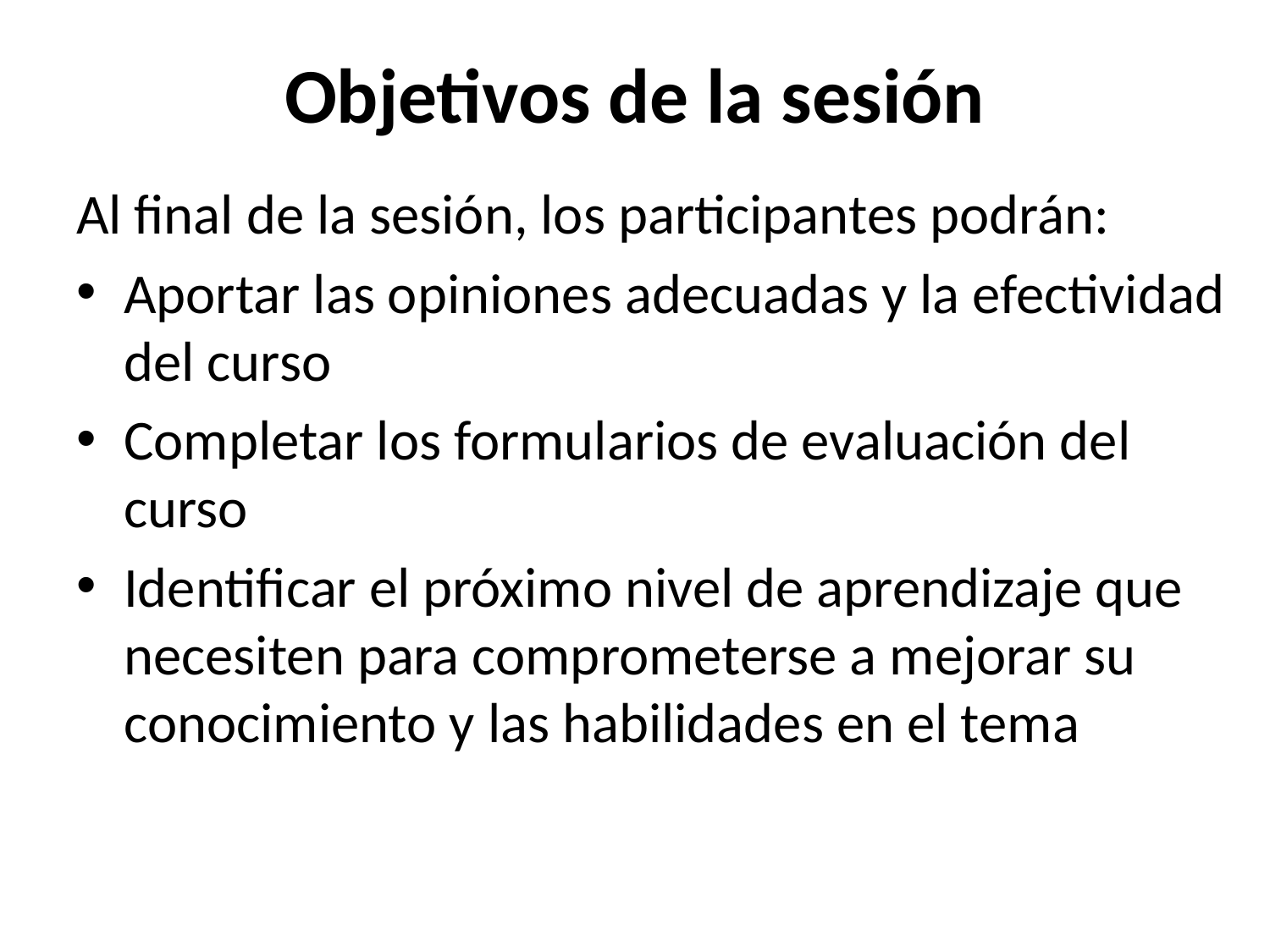

# Objetivos de la sesión
Al final de la sesión, los participantes podrán:
Aportar las opiniones adecuadas y la efectividad del curso
Completar los formularios de evaluación del curso
Identificar el próximo nivel de aprendizaje que necesiten para comprometerse a mejorar su conocimiento y las habilidades en el tema